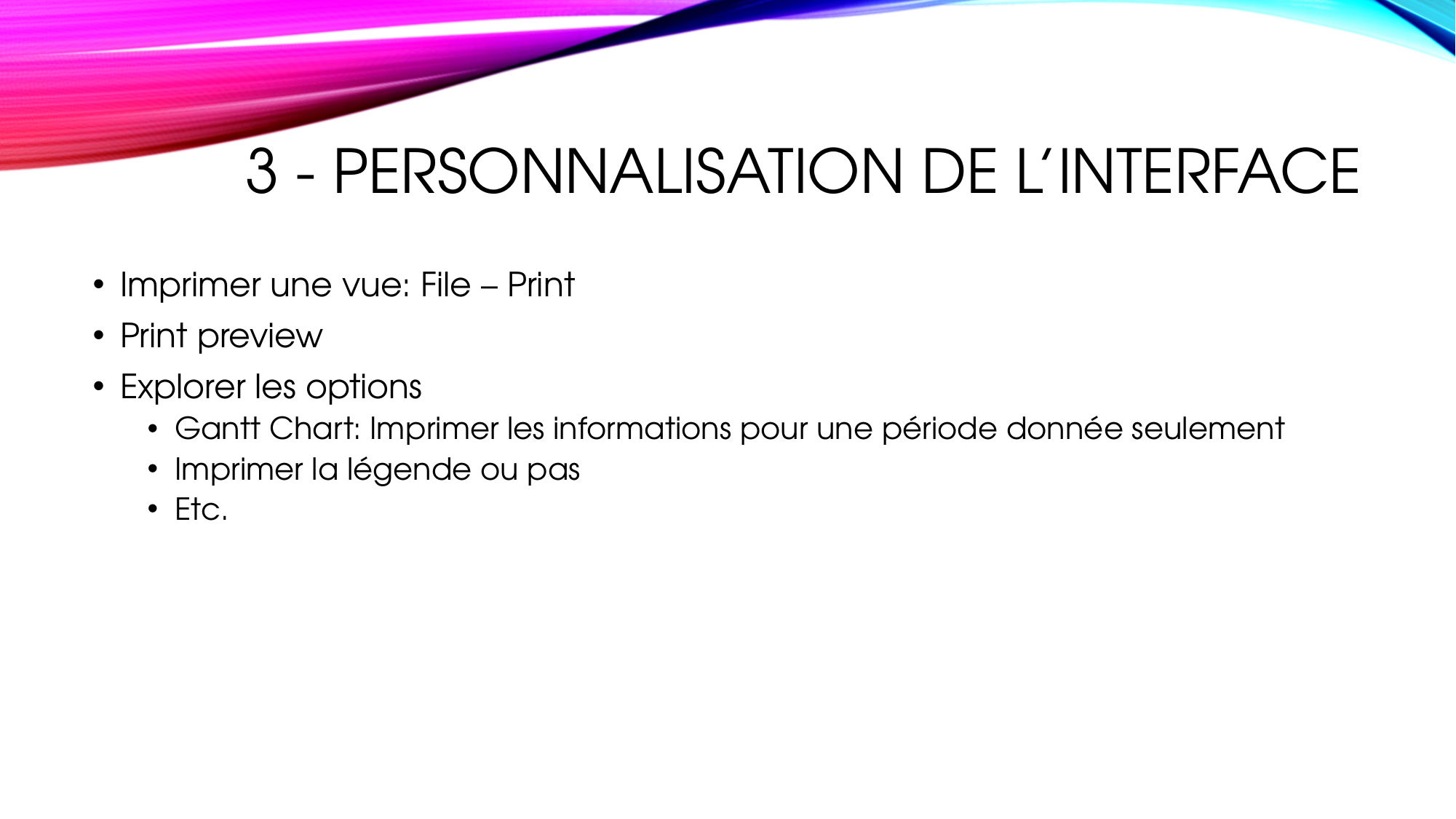

# 3 - Personnalisation de l’interface
Imprimer une vue: File – Print
Print preview
Explorer les options
Gantt Chart: Imprimer les informations pour une période donnée seulement
Imprimer la légende ou pas
Etc.